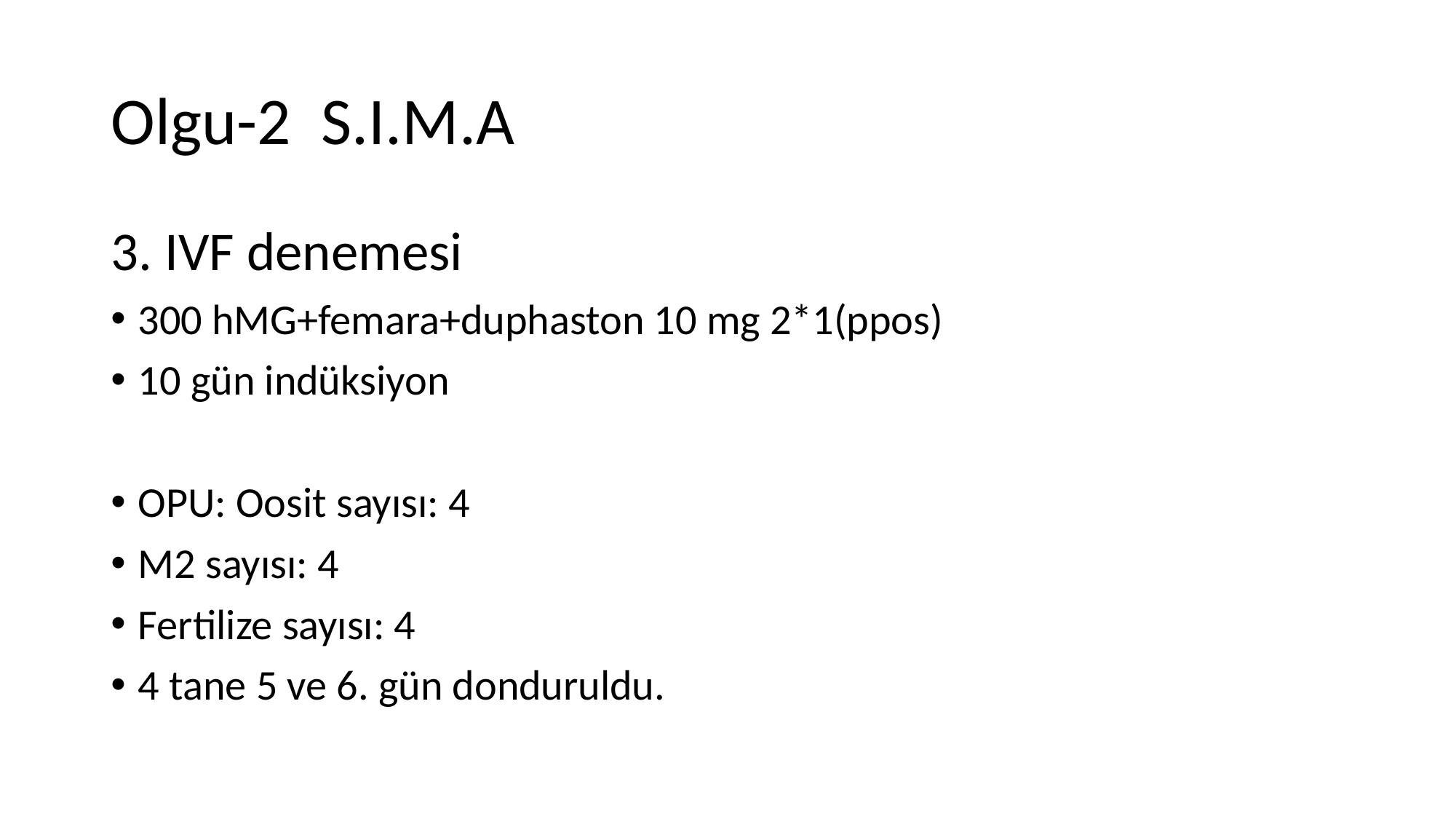

# Olgu-2  S.I.M.A
3. IVF denemesi
300 hMG+femara+duphaston 10 mg 2*1(ppos)
10 gün indüksiyon

OPU: Oosit sayısı: 4
M2 sayısı: 4
Fertilize sayısı: 4
4 tane 5 ve 6. gün donduruldu.